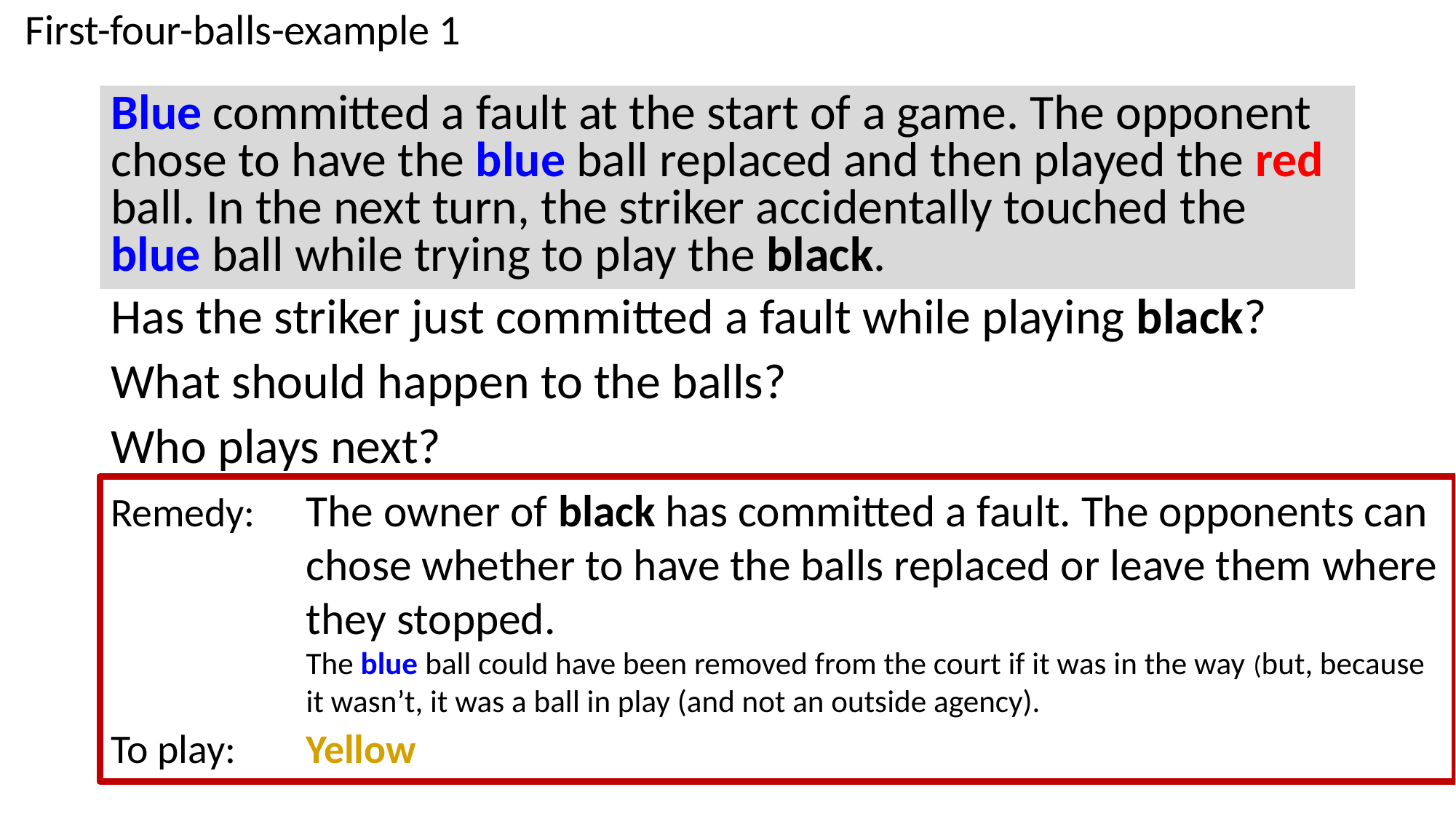

First-four-balls-example 1

Blue committed a fault at the start of a game. The opponent chose to have the blue ball replaced and then played the red ball. In the next turn, the striker accidentally touched the blue ball while trying to play the black.

Has the striker just committed a fault while playing black?
What should happen to the balls?
Who plays next?

Remedy:	The owner of black has committed a fault. The opponents can chose whether to have the balls replaced or leave them where they stopped.
The blue ball could have been removed from the court if it was in the way (but, because it wasn’t, it was a ball in play (and not an outside agency).
To play:	Yellow